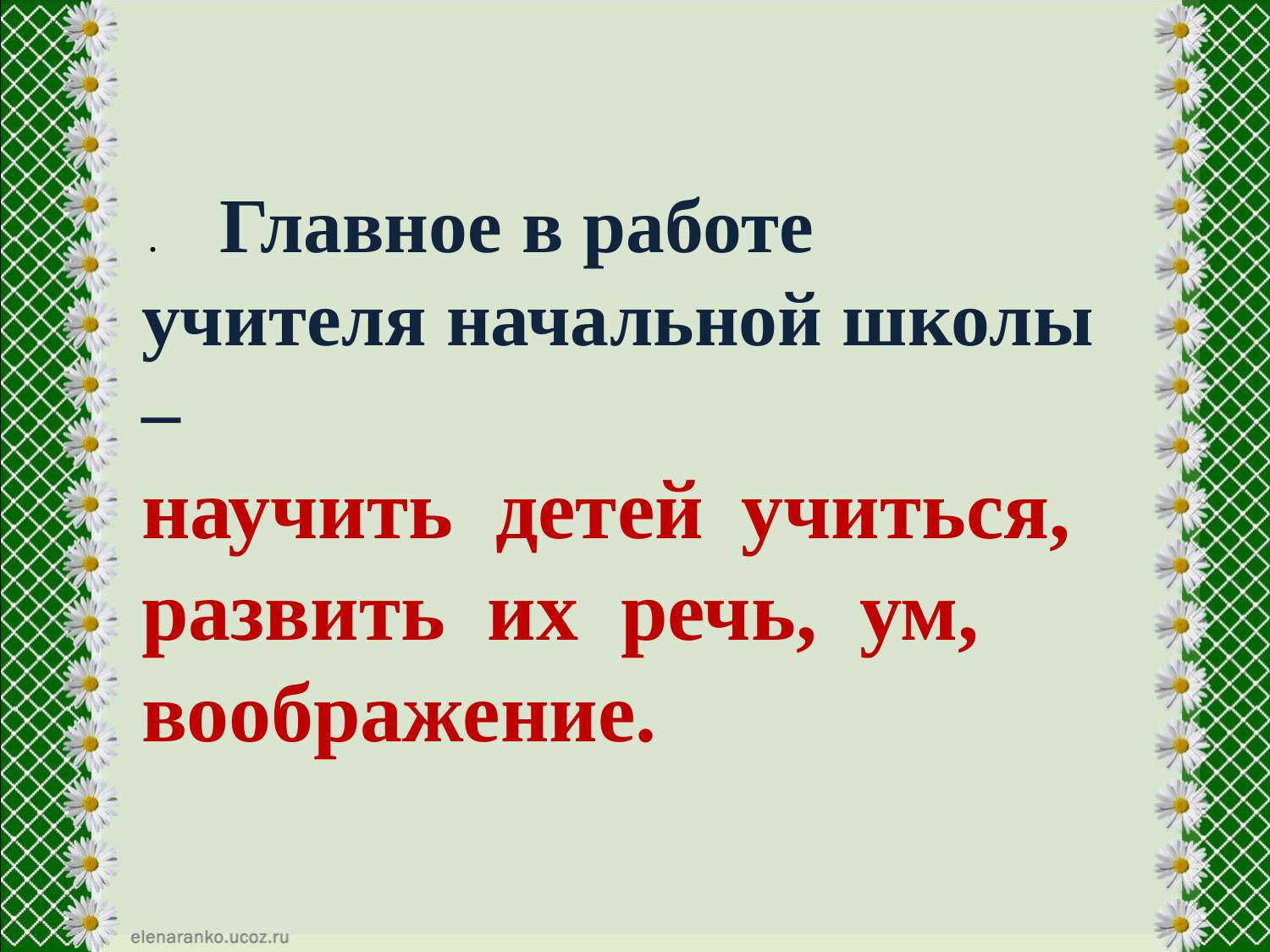

Главное в работе учителя начальной школы –
научить  детей  учиться, развить  их  речь,  ум, воображение.
.